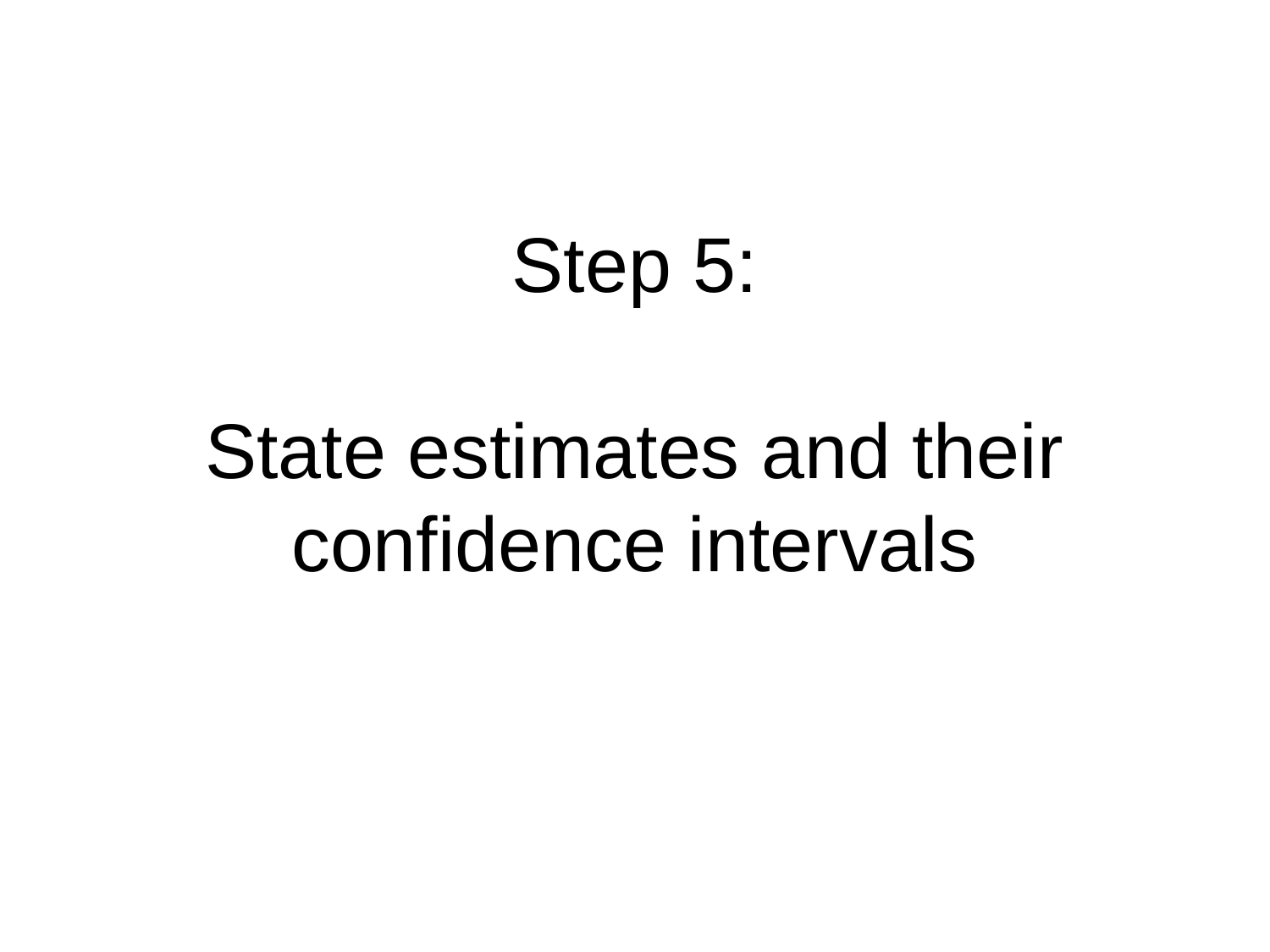

# Step 5: State estimates and their confidence intervals